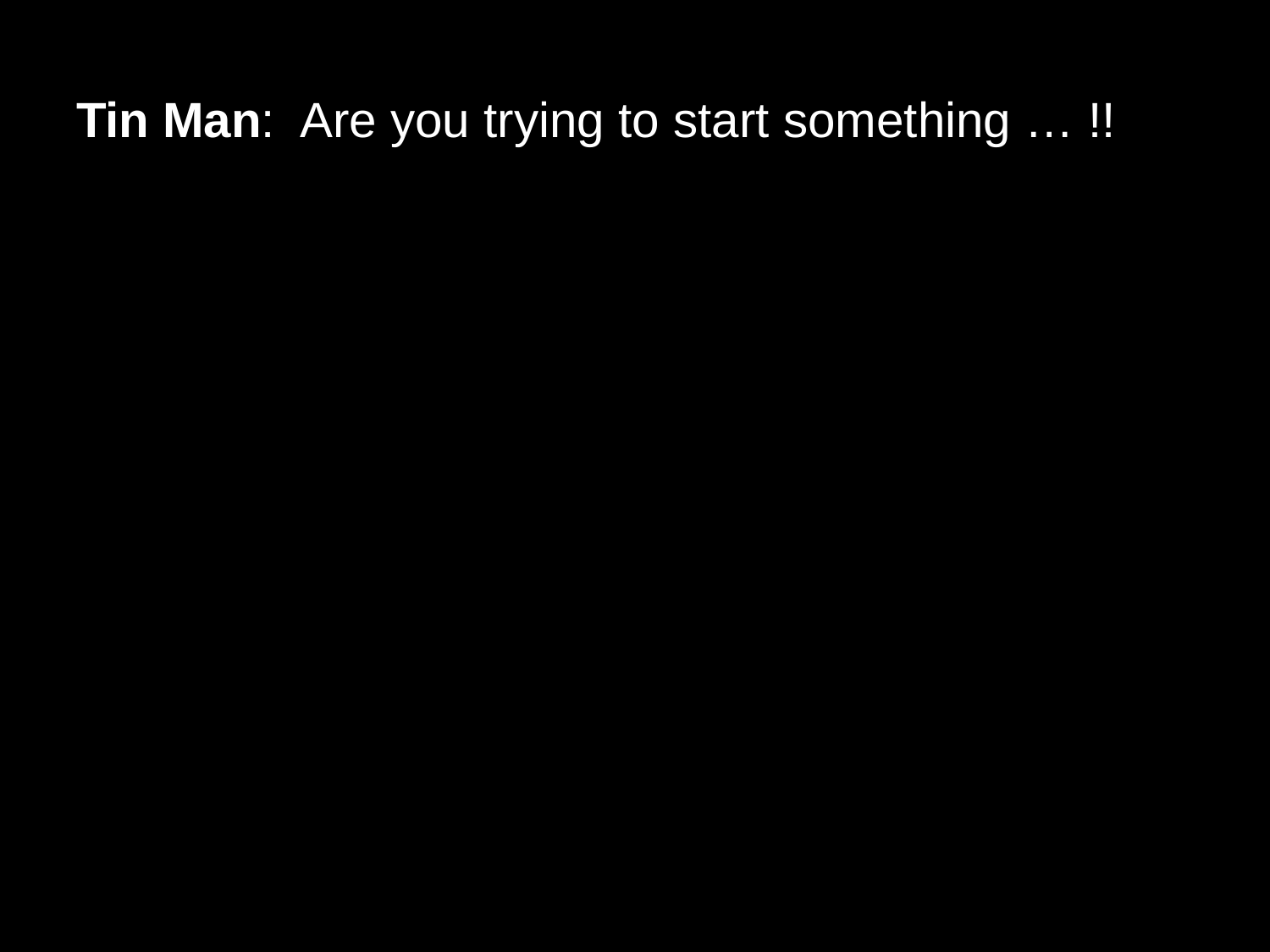

# Tin Man:  Are you trying to start something … !!